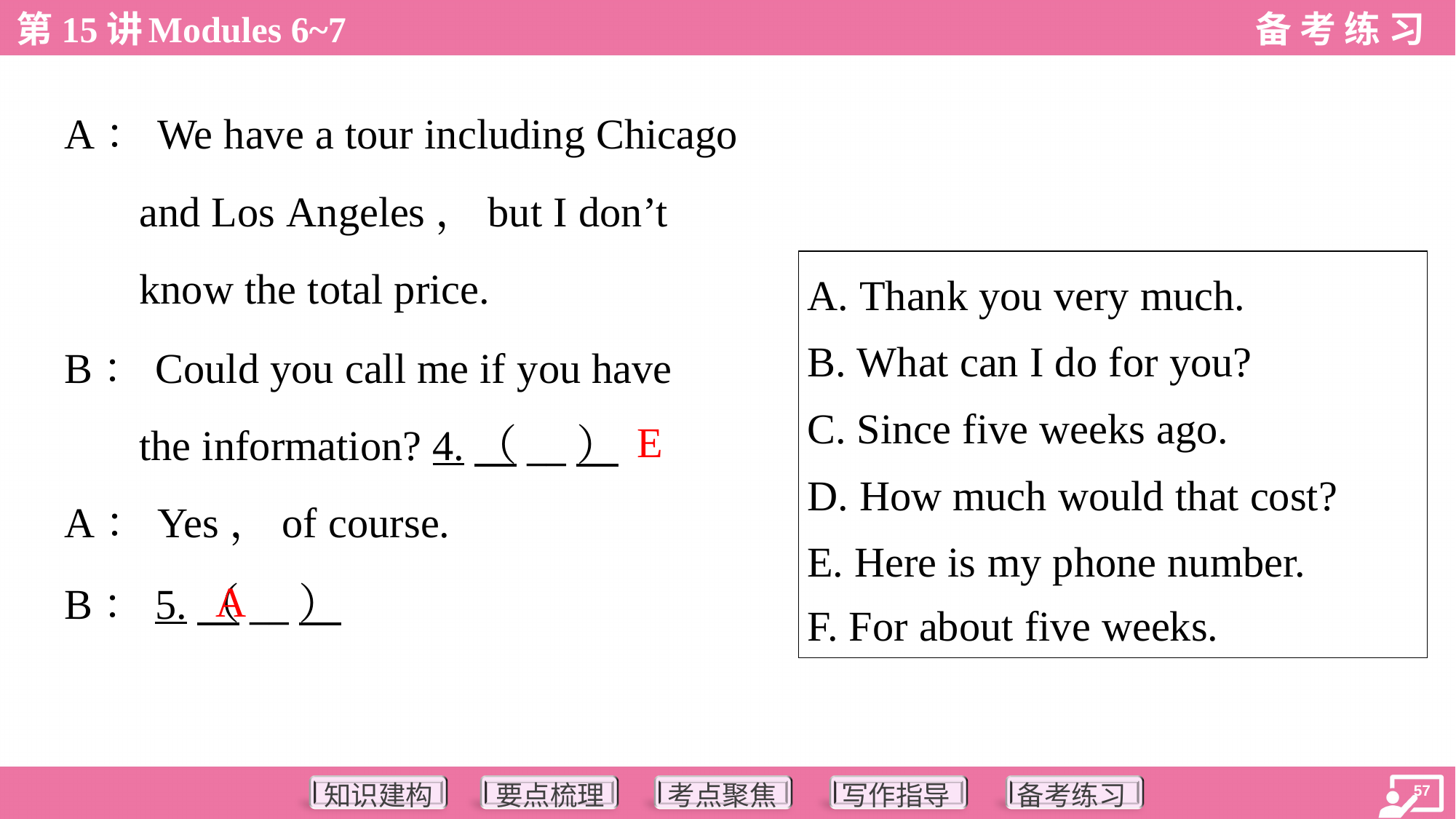

A：We have a tour including Chicago and Los Angeles，but I don’t know the total price.
| A. Thank you very much. B. What can I do for you? C. Since five weeks ago. D. How much would that cost? E. Here is my phone number. F. For about five weeks. |
| --- |
B：Could you call me if you have the information? 4.（__）
A：Yes，of course.
E
A
B：5.（__）